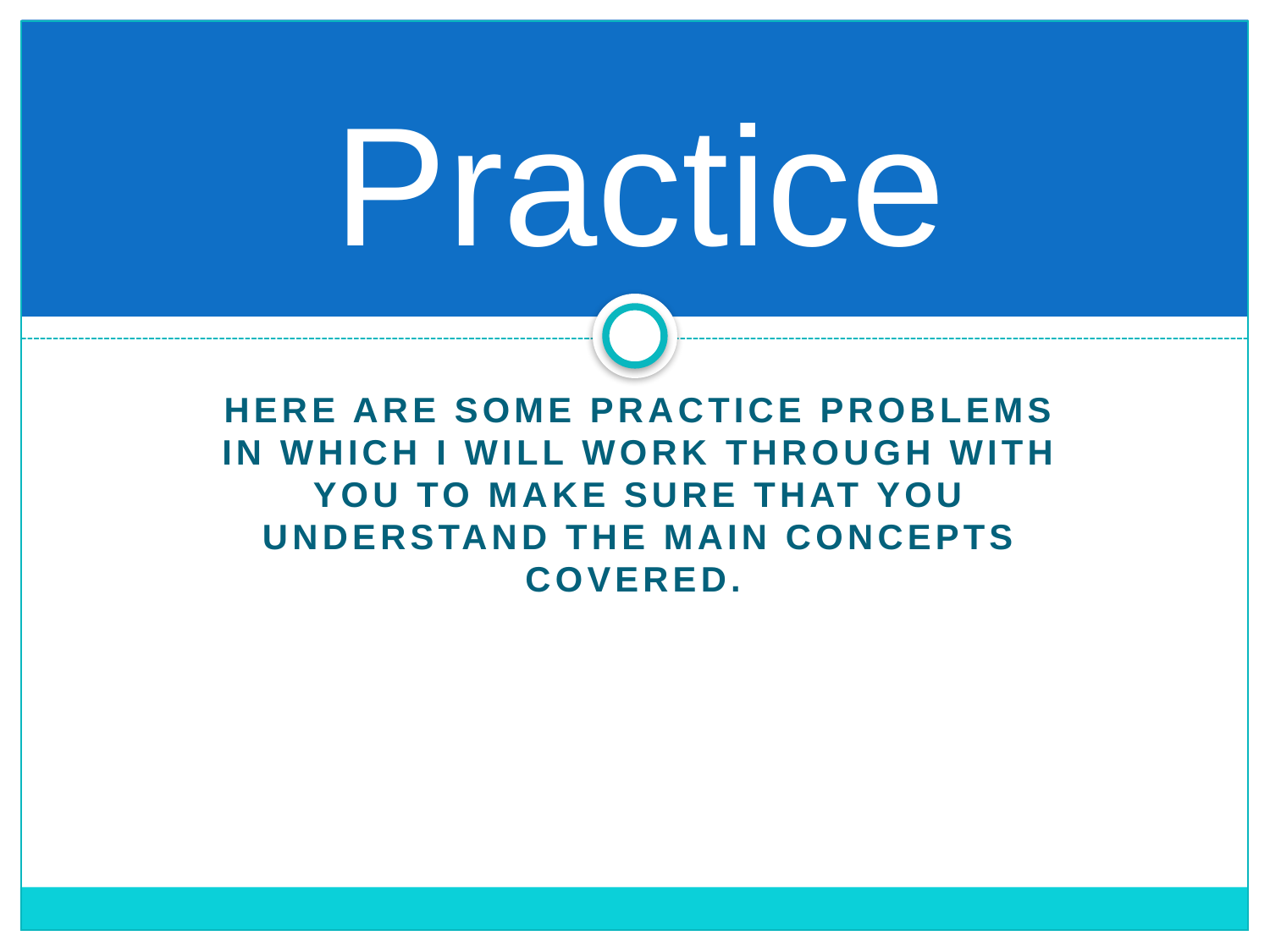

# Practice
Here are some practice problems in which I will work through with you to make sure that you understand the main concepts covered.